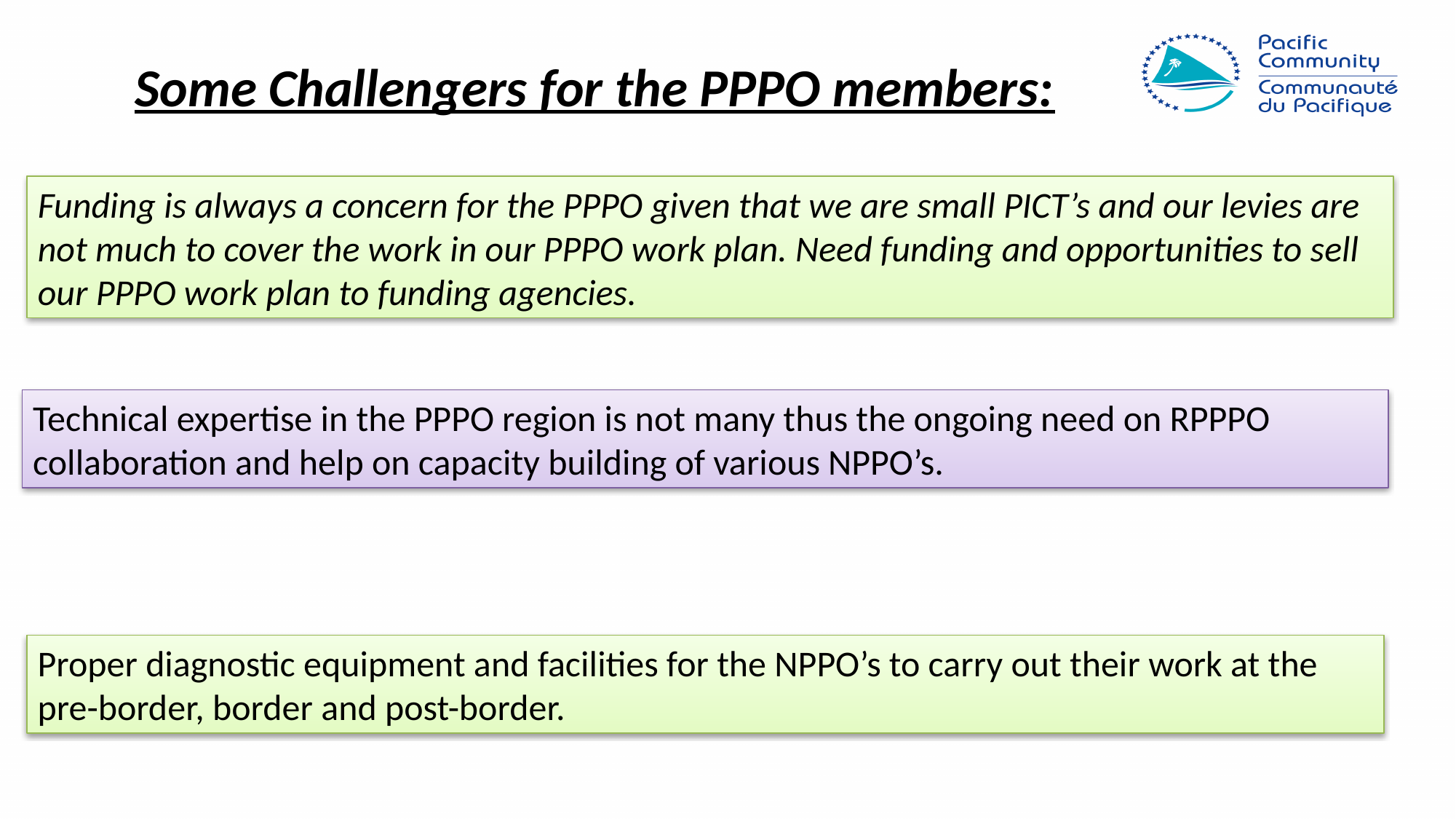

# Some Challengers for the PPPO members:
Funding is always a concern for the PPPO given that we are small PICT’s and our levies are not much to cover the work in our PPPO work plan. Need funding and opportunities to sell our PPPO work plan to funding agencies.
Technical expertise in the PPPO region is not many thus the ongoing need on RPPPO collaboration and help on capacity building of various NPPO’s.
Proper diagnostic equipment and facilities for the NPPO’s to carry out their work at the pre-border, border and post-border.